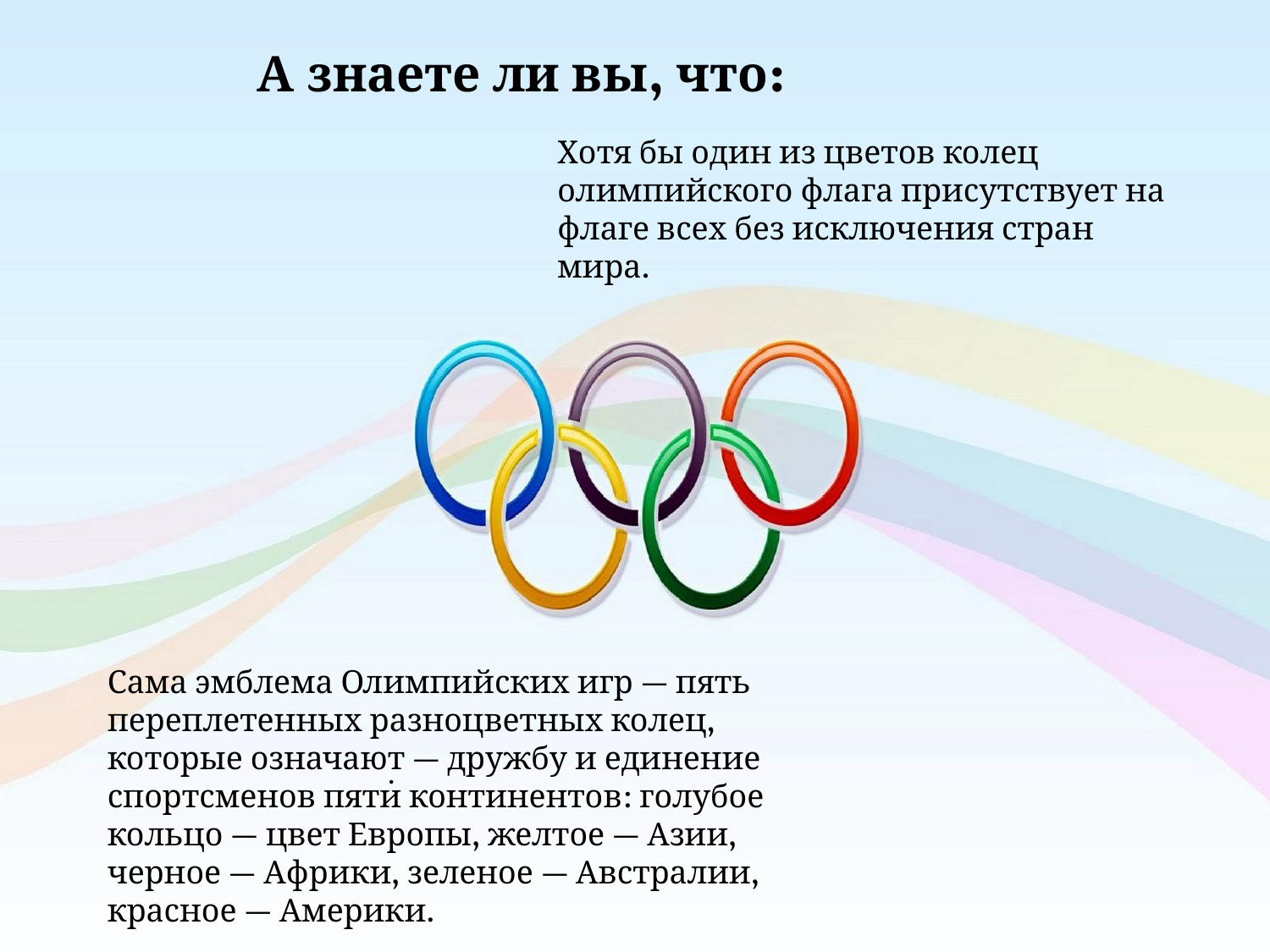

А знаете ли вы, что:
Хотя бы один из цветов колец олимпийского флага присутствует на флаге всех без исключения стран мира.
Сама эмблема Олимпийских игр — пять переплетенных разноцветных колец, которые означают — дружбу и единение спортсменов пяти континентов: голубое кольцо — цвет Европы, желтое — Азии, черное — Африки, зеленое — Австралии, красное — Америки.
.